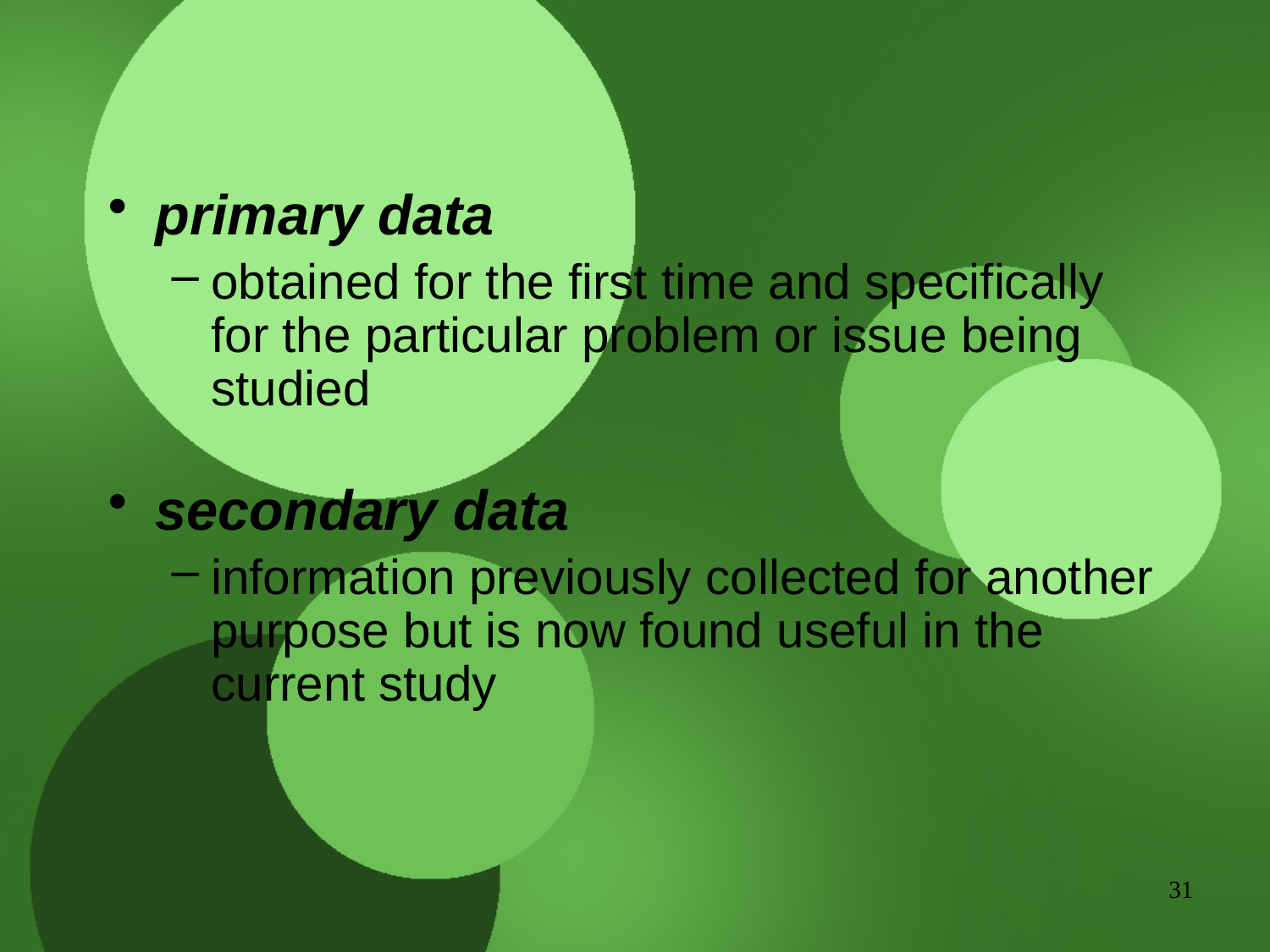

primary data
obtained for the first time and specifically for the particular problem or issue being studied
secondary data
information previously collected for another purpose but is now found useful in the current study
31